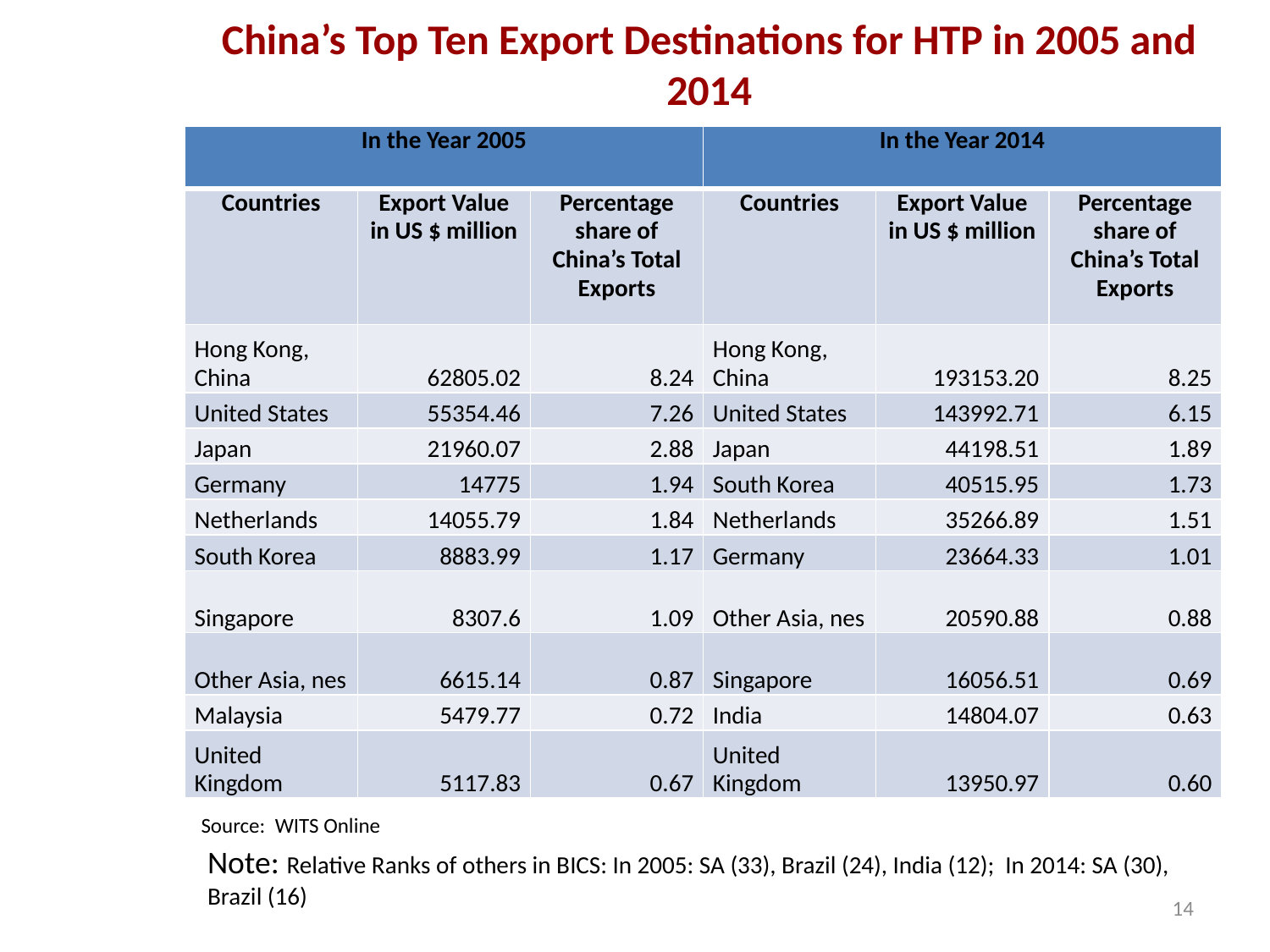

# China’s Top Ten Export Destinations for HTP in 2005 and 2014
| In the Year 2005 |  |  | In the Year 2014 |  |  |
| --- | --- | --- | --- | --- | --- |
| Countries | Export Value in US $ million | Percentage share of China’s Total Exports | Countries | Export Value in US $ million | Percentage share of China’s Total Exports |
| Hong Kong, China | 62805.02 | 8.24 | Hong Kong, China | 193153.20 | 8.25 |
| United States | 55354.46 | 7.26 | United States | 143992.71 | 6.15 |
| Japan | 21960.07 | 2.88 | Japan | 44198.51 | 1.89 |
| Germany | 14775 | 1.94 | South Korea | 40515.95 | 1.73 |
| Netherlands | 14055.79 | 1.84 | Netherlands | 35266.89 | 1.51 |
| South Korea | 8883.99 | 1.17 | Germany | 23664.33 | 1.01 |
| Singapore | 8307.6 | 1.09 | Other Asia, nes | 20590.88 | 0.88 |
| Other Asia, nes | 6615.14 | 0.87 | Singapore | 16056.51 | 0.69 |
| Malaysia | 5479.77 | 0.72 | India | 14804.07 | 0.63 |
| United Kingdom | 5117.83 | 0.67 | United Kingdom | 13950.97 | 0.60 |
Source:  WITS Online
Note: Relative Ranks of others in BICS: In 2005: SA (33), Brazil (24), India (12);  In 2014: SA (30),  Brazil (16)
14